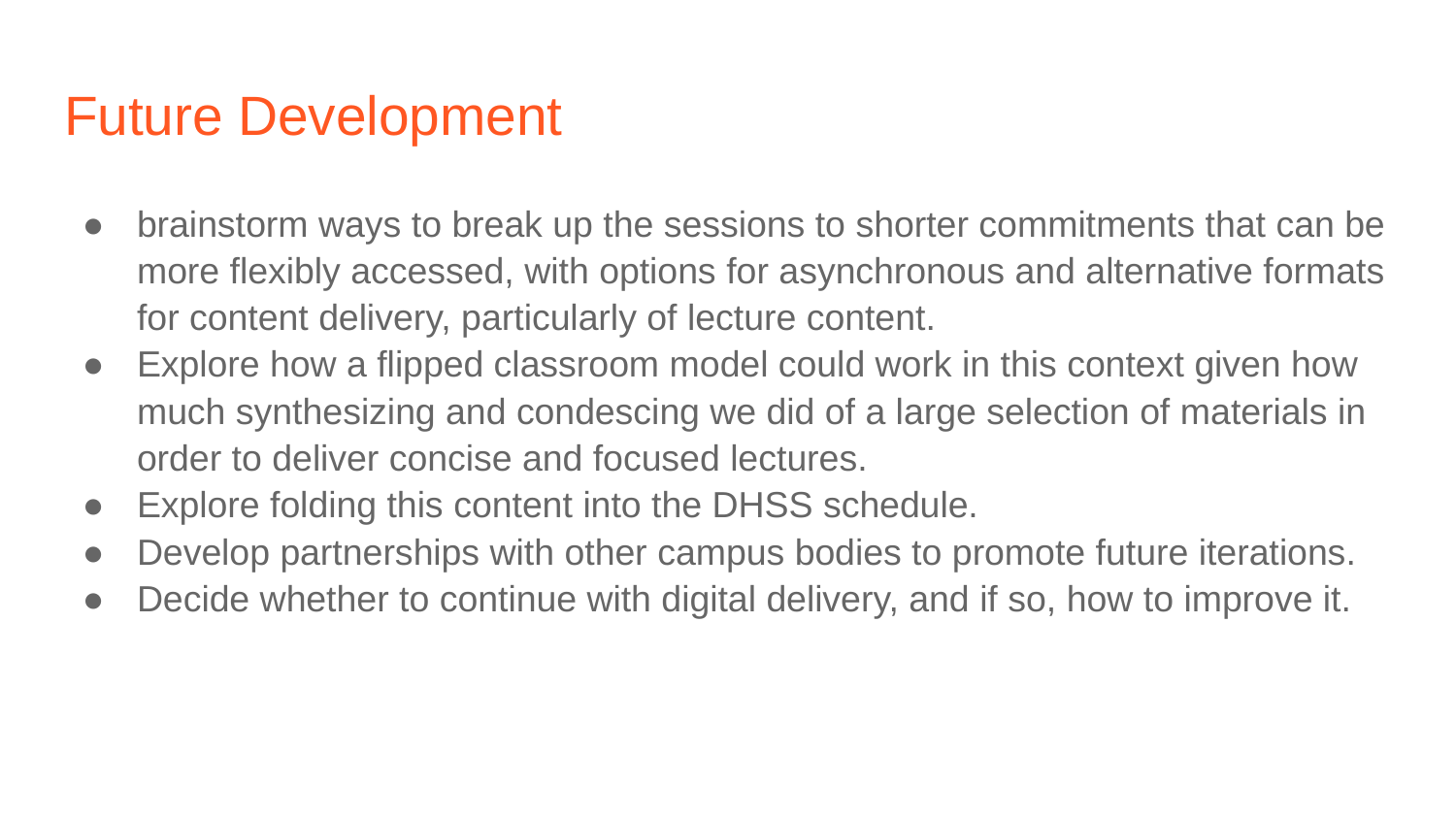

# Future Development
brainstorm ways to break up the sessions to shorter commitments that can be more flexibly accessed, with options for asynchronous and alternative formats for content delivery, particularly of lecture content.
Explore how a flipped classroom model could work in this context given how much synthesizing and condescing we did of a large selection of materials in order to deliver concise and focused lectures.
Explore folding this content into the DHSS schedule.
Develop partnerships with other campus bodies to promote future iterations.
Decide whether to continue with digital delivery, and if so, how to improve it.